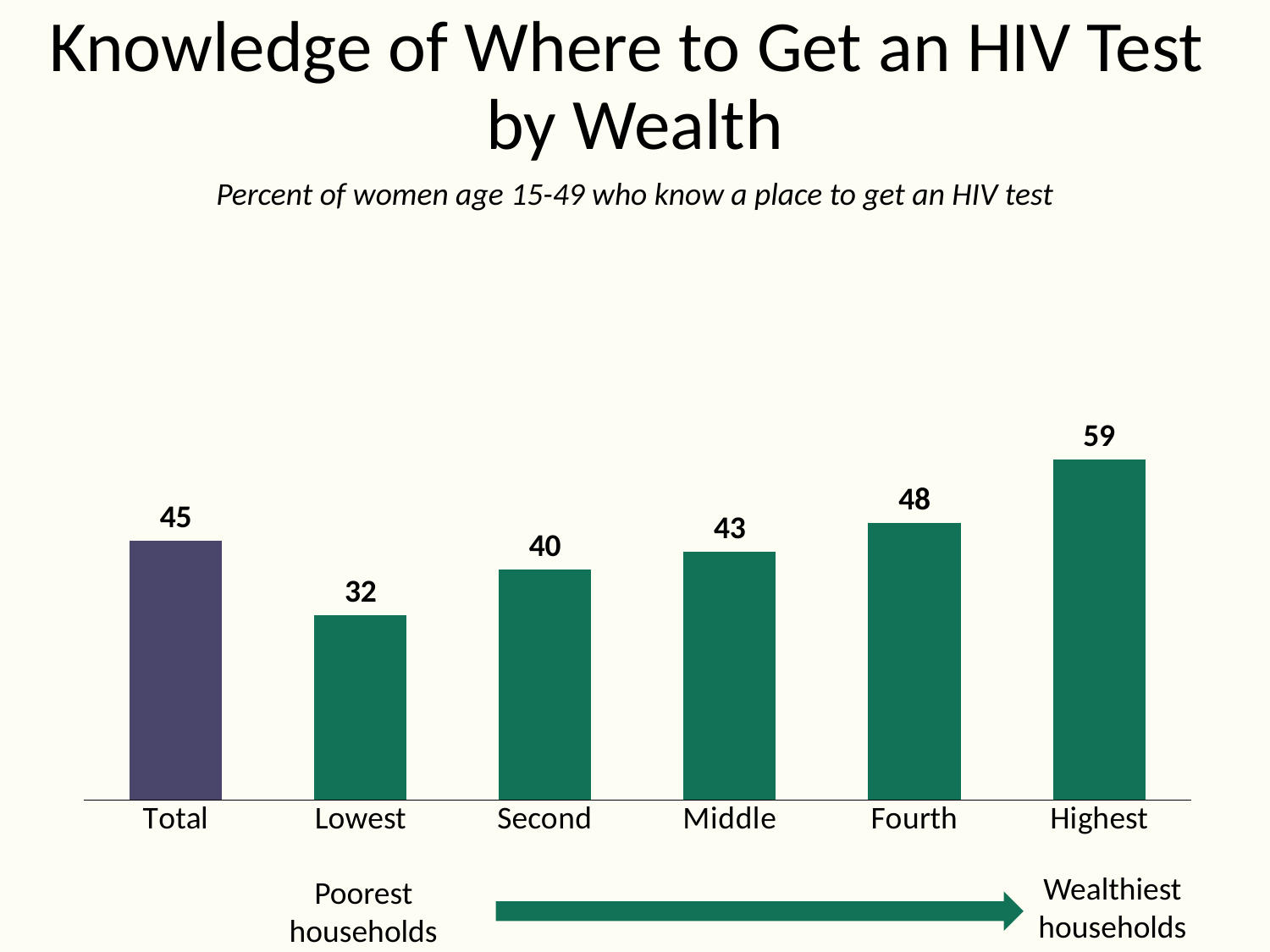

# Knowledge of Where to Get an HIV Test by Wealth
Percent of women age 15-49 who know a place to get an HIV test

### Chart

| Category | Series 1 |
|---|---|
| Total | 45.0 |
| Lowest | 32.0 |
| Second | 40.0 |
| Middle | 43.0 |
| Fourth | 48.0 |
| Highest | 59.0 |
Wealthiest
households
Poorest
households